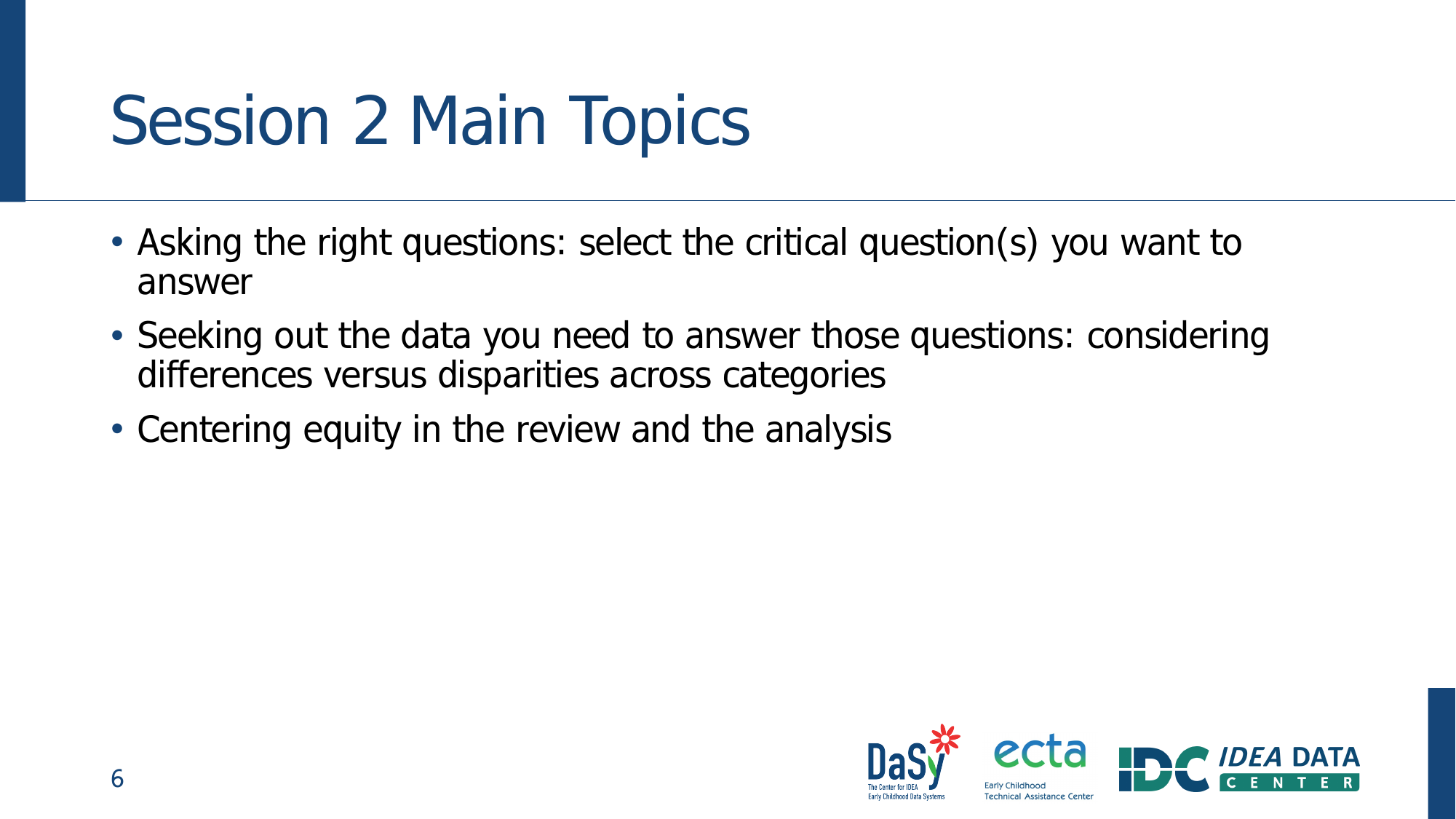

# Session 2 Main Topics
Asking the right questions: select the critical question(s) you want to answer
Seeking out the data you need to answer those questions: considering differences versus disparities across categories
Centering equity in the review and the analysis